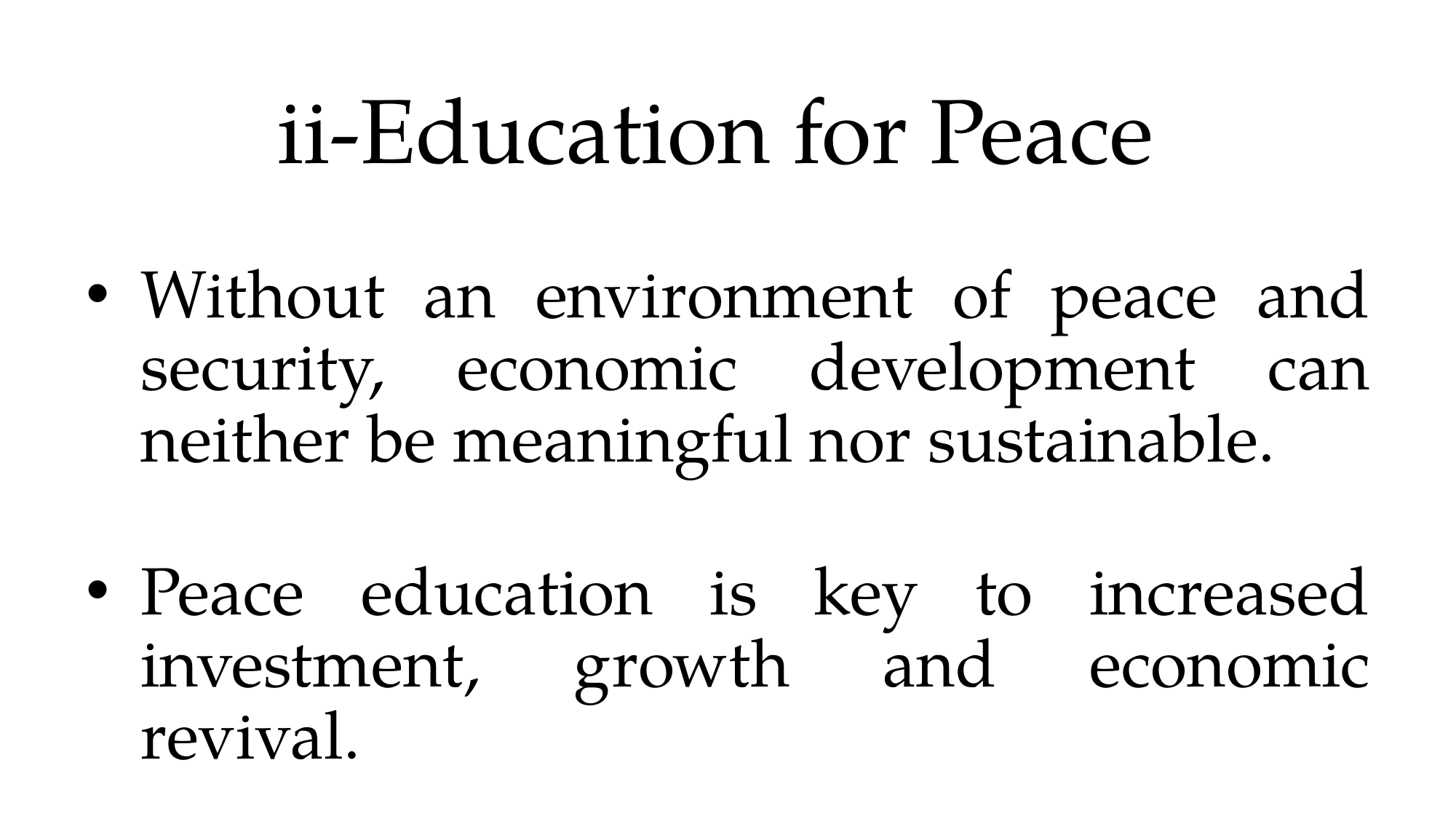

# ii-Education for Peace
Without an environment of peace and security, economic development can neither be meaningful nor sustainable.

Peace education is key to increased investment, growth and economic revival.